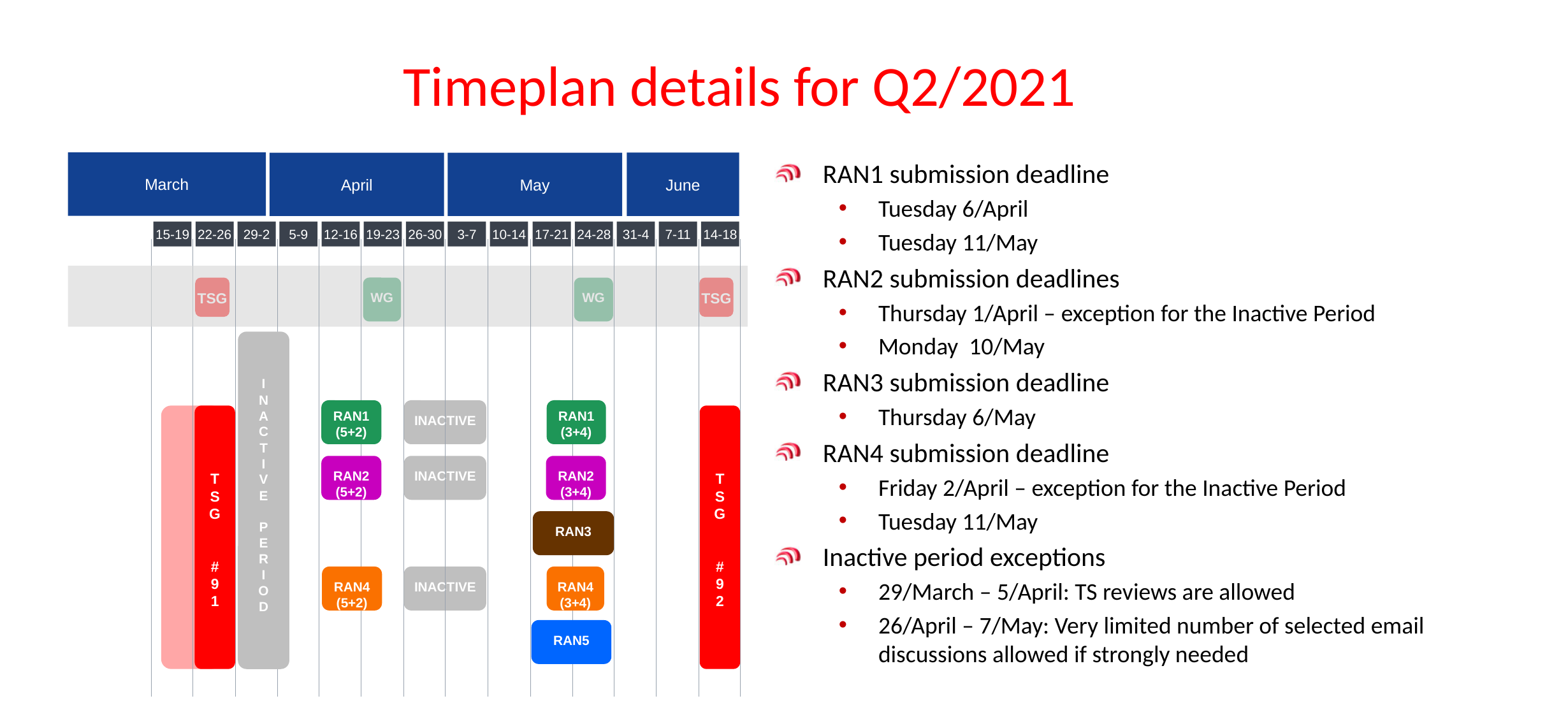

# Timeplan details for Q2/2021
RAN1 submission deadline
Tuesday 6/April
Tuesday 11/May
RAN2 submission deadlines
Thursday 1/April – exception for the Inactive Period
Monday  10/May
RAN3 submission deadline
Thursday 6/May
RAN4 submission deadline
Friday 2/April – exception for the Inactive Period
Tuesday 11/May
Inactive period exceptions
29/March – 5/April: TS reviews are allowed
26/April – 7/May: Very limited number of selected email discussions allowed if strongly needed
March
June
April
May
14-18
15-19
22-26
29-2
5-9
12-16
19-23
26-30
3-7
10-14
17-21
24-28
31-4
7-11

WG
WG
TSG
TSG

I
N
A
C
T
I
V
E

P
E
R
I
O
D

RAN1
(5+2)
INACTIVE

RAN1
RAN2
RAN3
RAN4

Q
U
I
E
T

P
E
R
I
O
D
RAN1
(3+4)

T
S
G

#
9
1

T
S
G

#
9
2
RAN2
(5+2)
INACTIVE

RAN1
RAN2
RAN3
RAN4

Q
U
I
E
T

P
E
R
I
O
D
RAN2
(3+4)
RAN3
INACTIVE

RAN1
RAN2
RAN3
RAN4

Q
U
I
E
T

P
E
R
I
O
D
RAN4
(5+2)
RAN4
(3+4)
RAN5